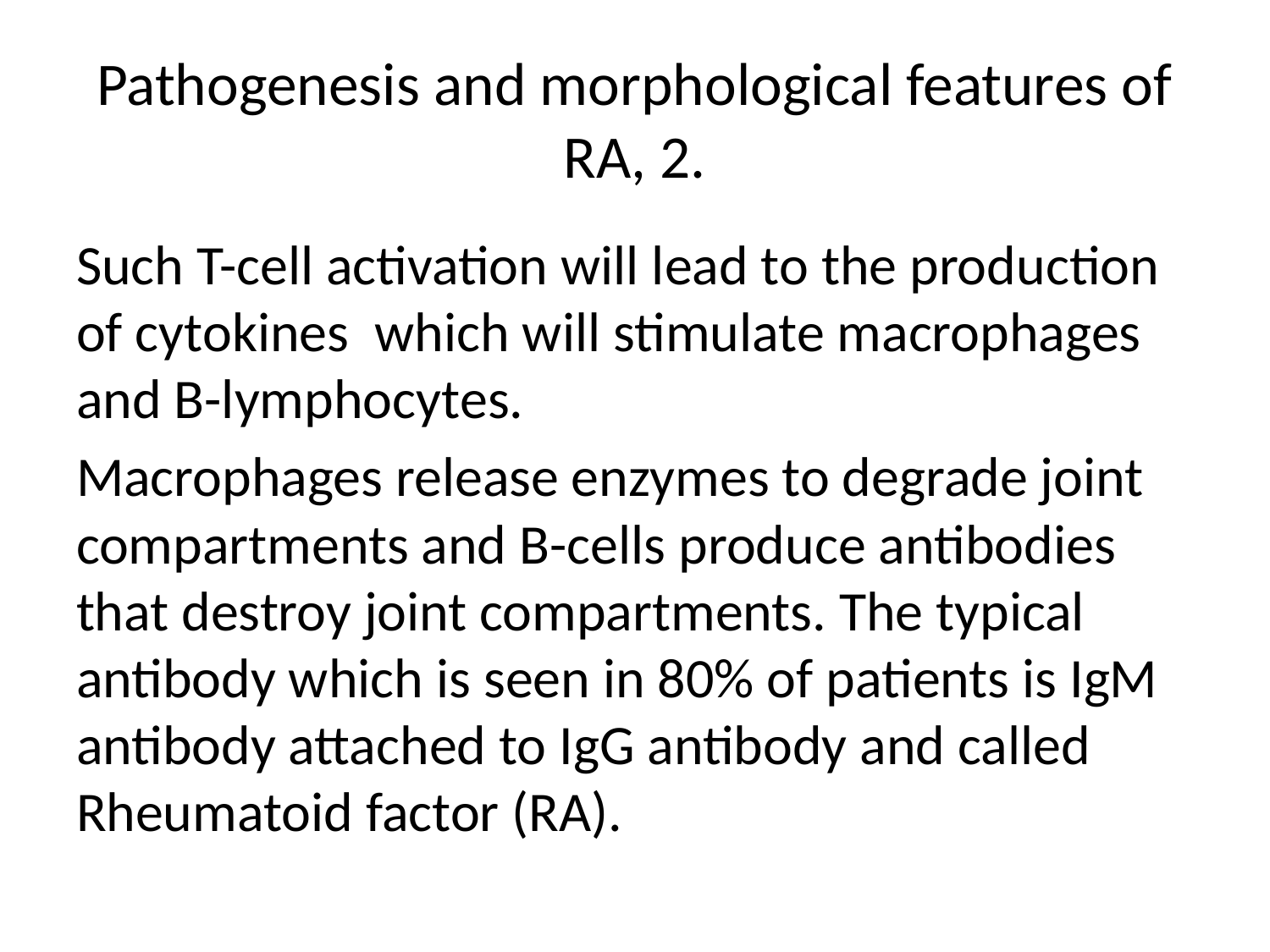

# Pathogenesis and morphological features of RA, 2.
Such T-cell activation will lead to the production of cytokines  which will stimulate macrophages and B-lymphocytes.
Macrophages release enzymes to degrade joint compartments and B-cells produce antibodies that destroy joint compartments. The typical antibody which is seen in 80% of patients is IgM antibody attached to IgG antibody and called Rheumatoid factor (RA).